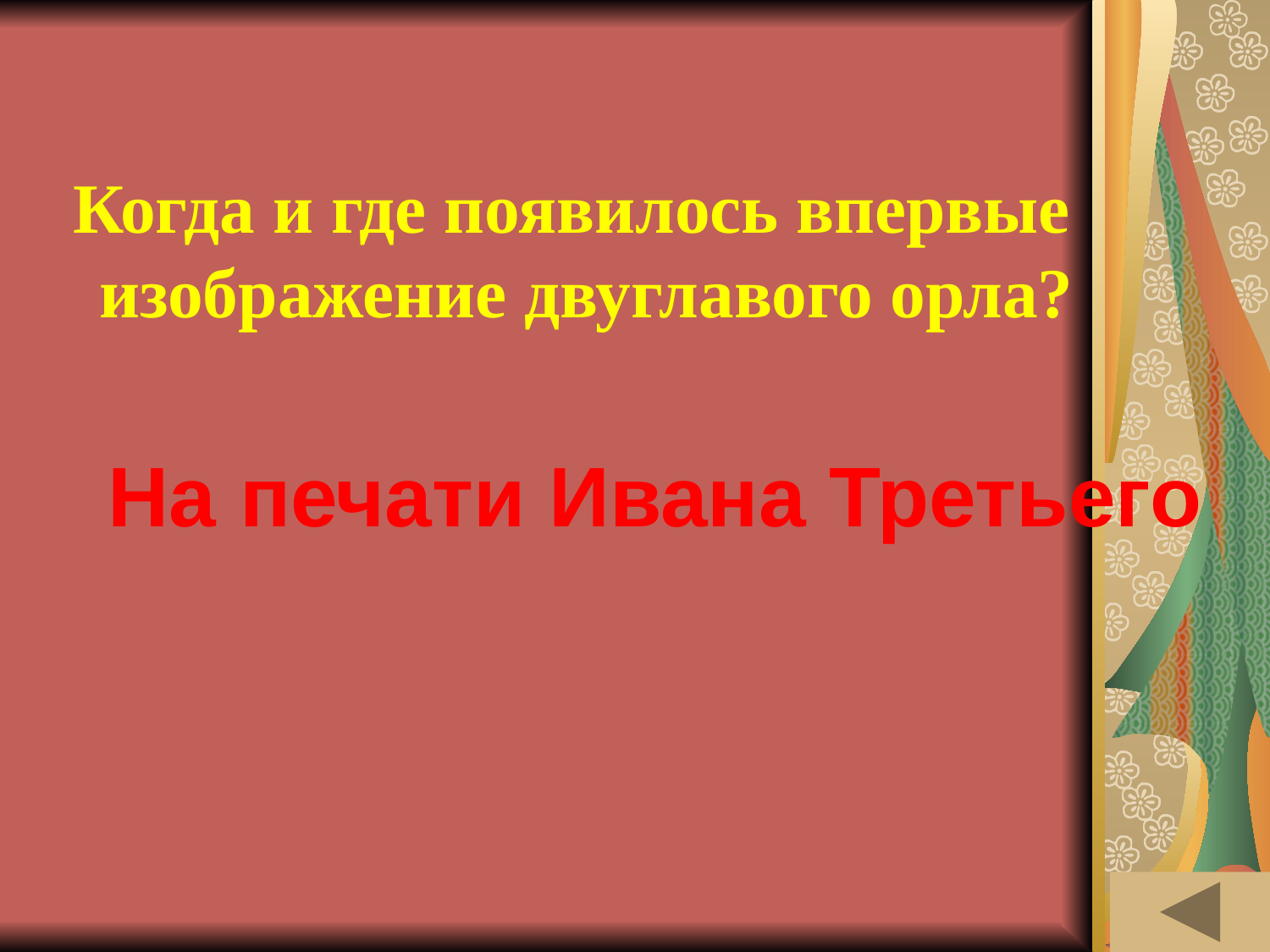

# ИСТОРИЯ ВЕЩЕЙ (20)
Когда и где появилось впервые изображение двуглавого орла?
На печати Ивана Третьего